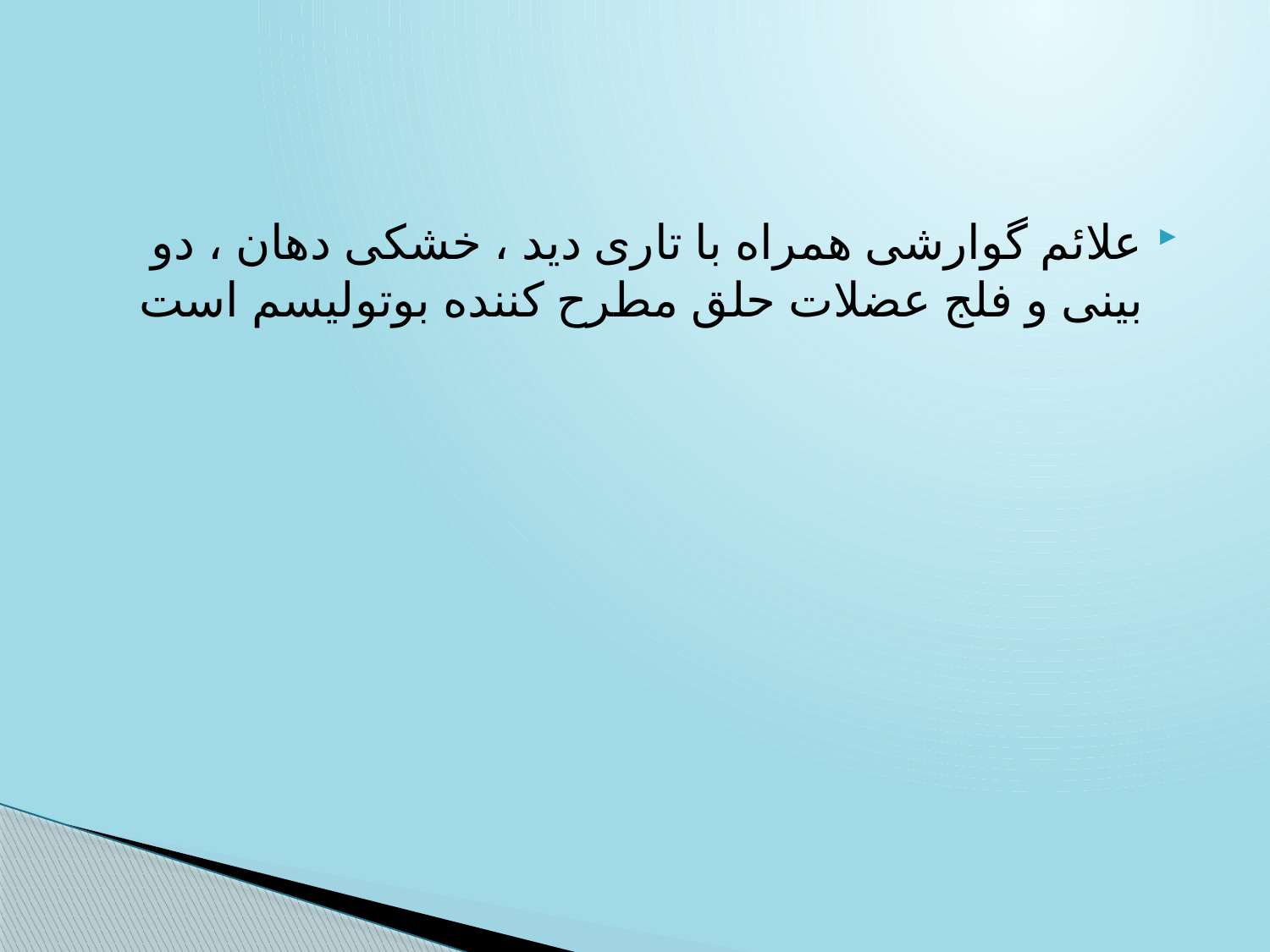

#
علائم گوارشی همراه با تاری دید ، خشکی دهان ، دو بینی و فلج عضلات حلق مطرح کننده بوتولیسم است